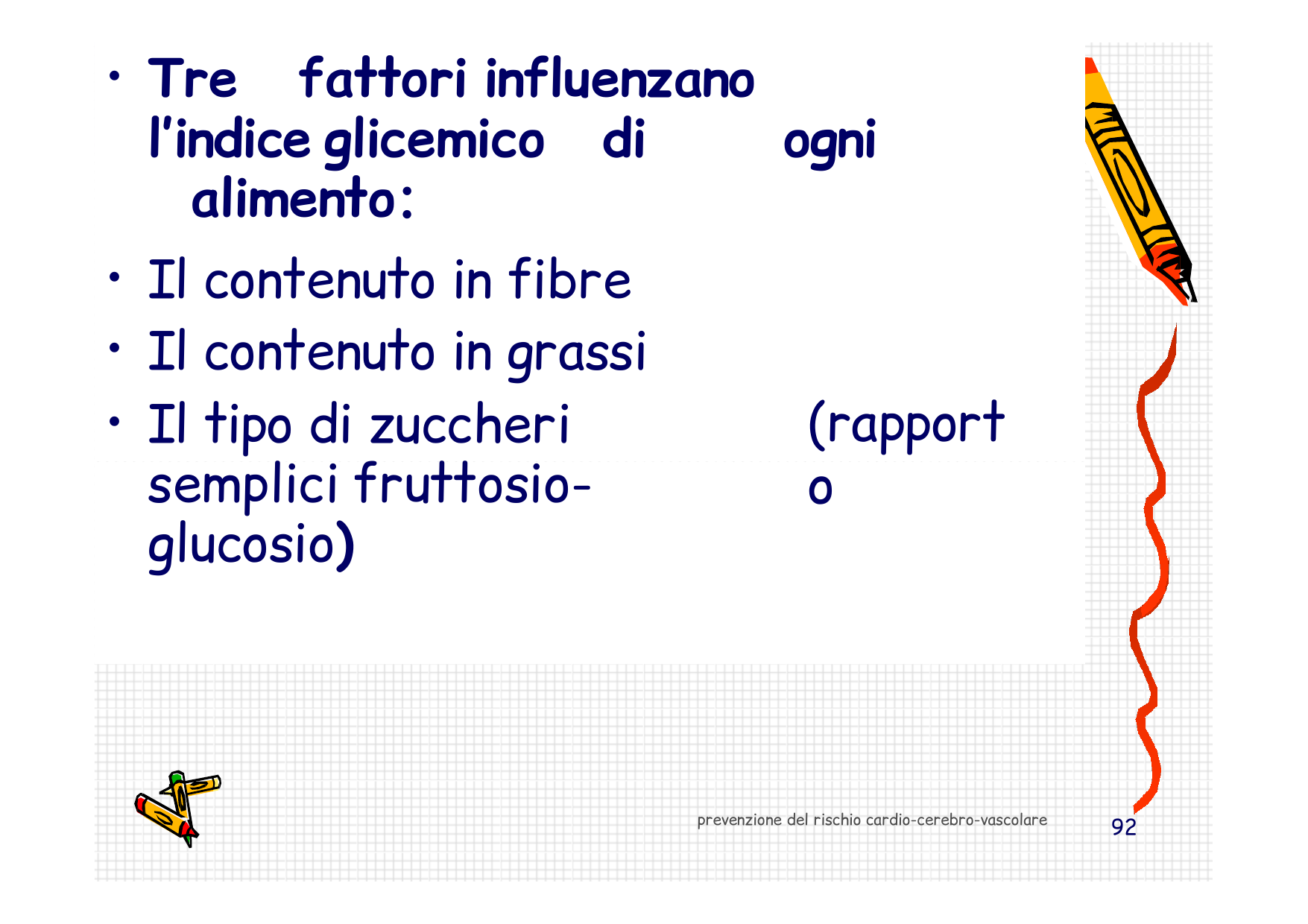

Tre	fattori	influenzano	l’indice glicemico	di	 ogni	alimento:

Provincia Milano 1

Il contenuto in fibre
Il contenuto in grassi
Il tipo di zuccheri semplici fruttosio-glucosio)

(rapporto

prevenzione del rischio cardio-cerebro-vascolare

92